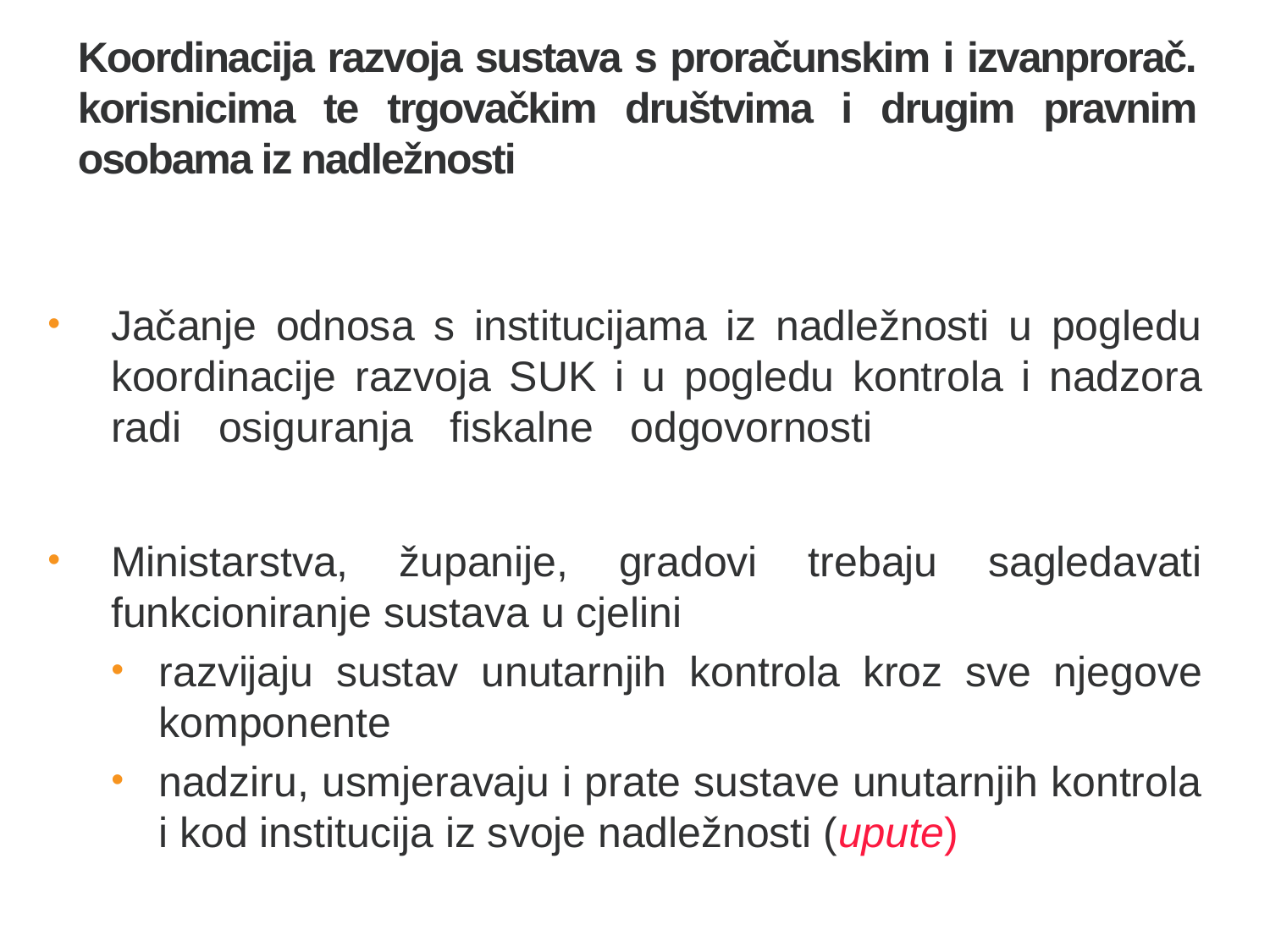

13
# Koordinacija razvoja sustava s proračunskim i izvanprorač. korisnicima te trgovačkim društvima i drugim pravnim osobama iz nadležnosti

Jačanje odnosa s institucijama iz nadležnosti u pogledu koordinacije razvoja SUK i u pogledu kontrola i nadzora radi osiguranja fiskalne odgovornosti

Ministarstva, županije, gradovi trebaju sagledavati funkcioniranje sustava u cjelini
razvijaju sustav unutarnjih kontrola kroz sve njegove komponente
nadziru, usmjeravaju i prate sustave unutarnjih kontrola i kod institucija iz svoje nadležnosti (upute)